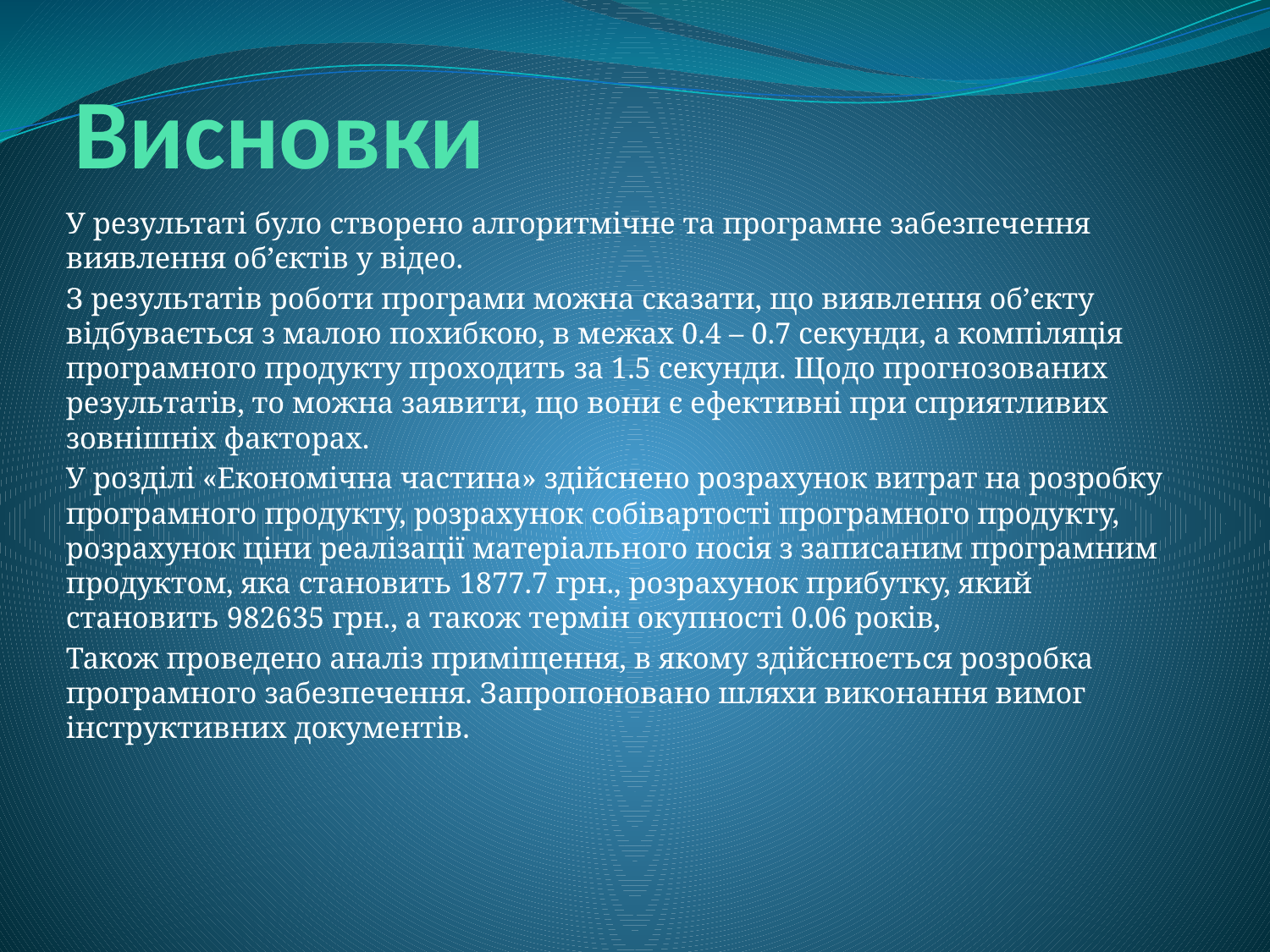

# Висновки
У результаті було створено алгоритмічне та програмне забезпечення виявлення об’єктів у відео.
З результатів роботи програми можна сказати, що виявлення об’єкту відбувається з малою похибкою, в межах 0.4 – 0.7 секунди, а компіляція програмного продукту проходить за 1.5 секунди. Щодо прогнозованих результатів, то можна заявити, що вони є ефективні при сприятливих зовнішніх факторах.
У розділі «Економічна частина» здійснено розрахунок витрат на розробку програмного продукту, розрахунок собівартості програмного продукту, розрахунок ціни реалізації матеріального носія з записаним програмним продуктом, яка становить 1877.7 грн., розрахунок прибутку, який становить 982635 грн., а також термін окупності 0.06 років,
Також проведено аналіз приміщення, в якому здійснюється розробка програмного забезпечення. Запропоновано шляхи виконання вимог інструктивних документів.